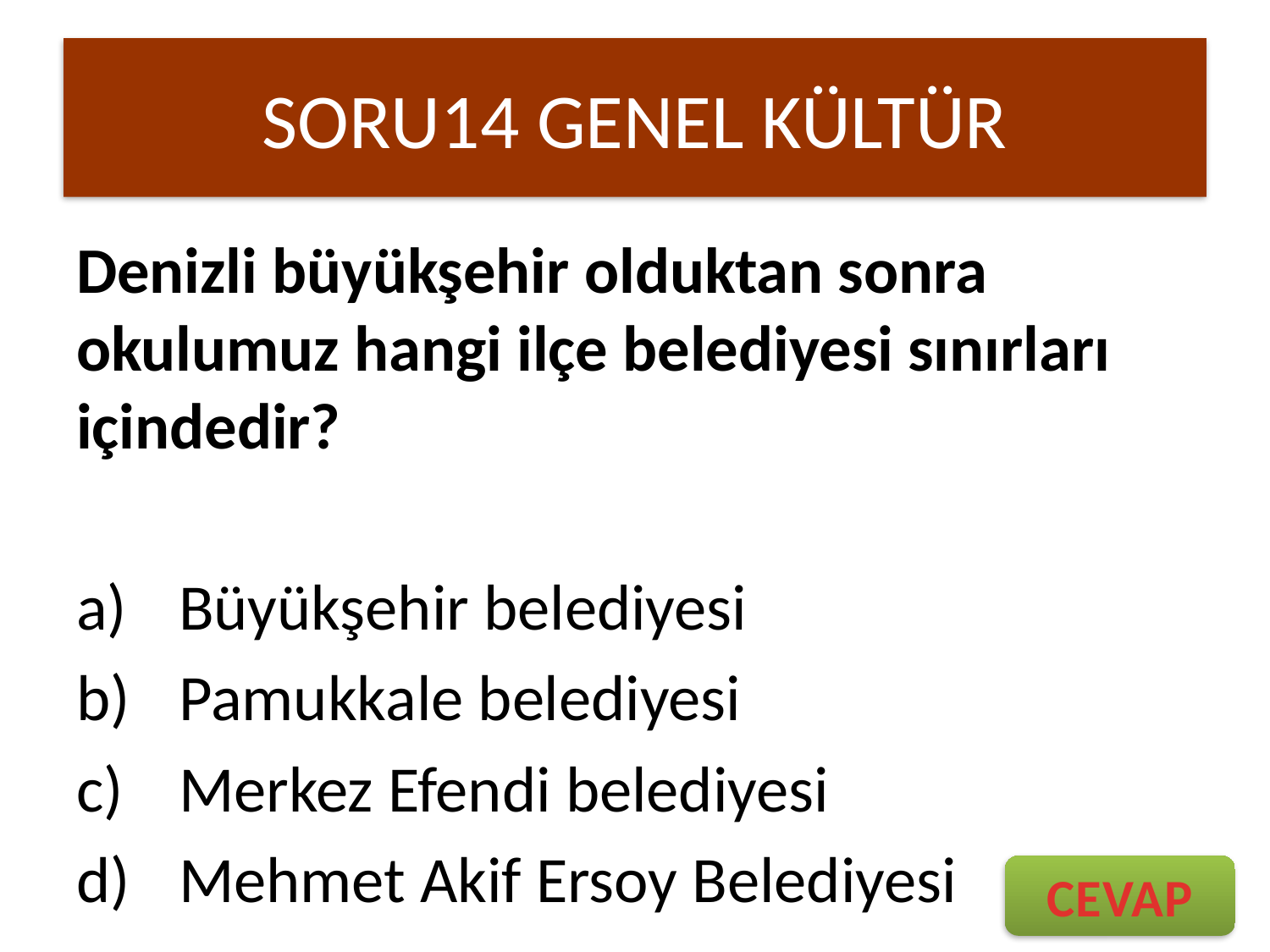

# SORU14 GENEL KÜLTÜR
Denizli büyükşehir olduktan sonra okulumuz hangi ilçe belediyesi sınırları içindedir?

Büyükşehir belediyesi
Pamukkale belediyesi
Merkez Efendi belediyesi
Mehmet Akif Ersoy Belediyesi

CEVAP